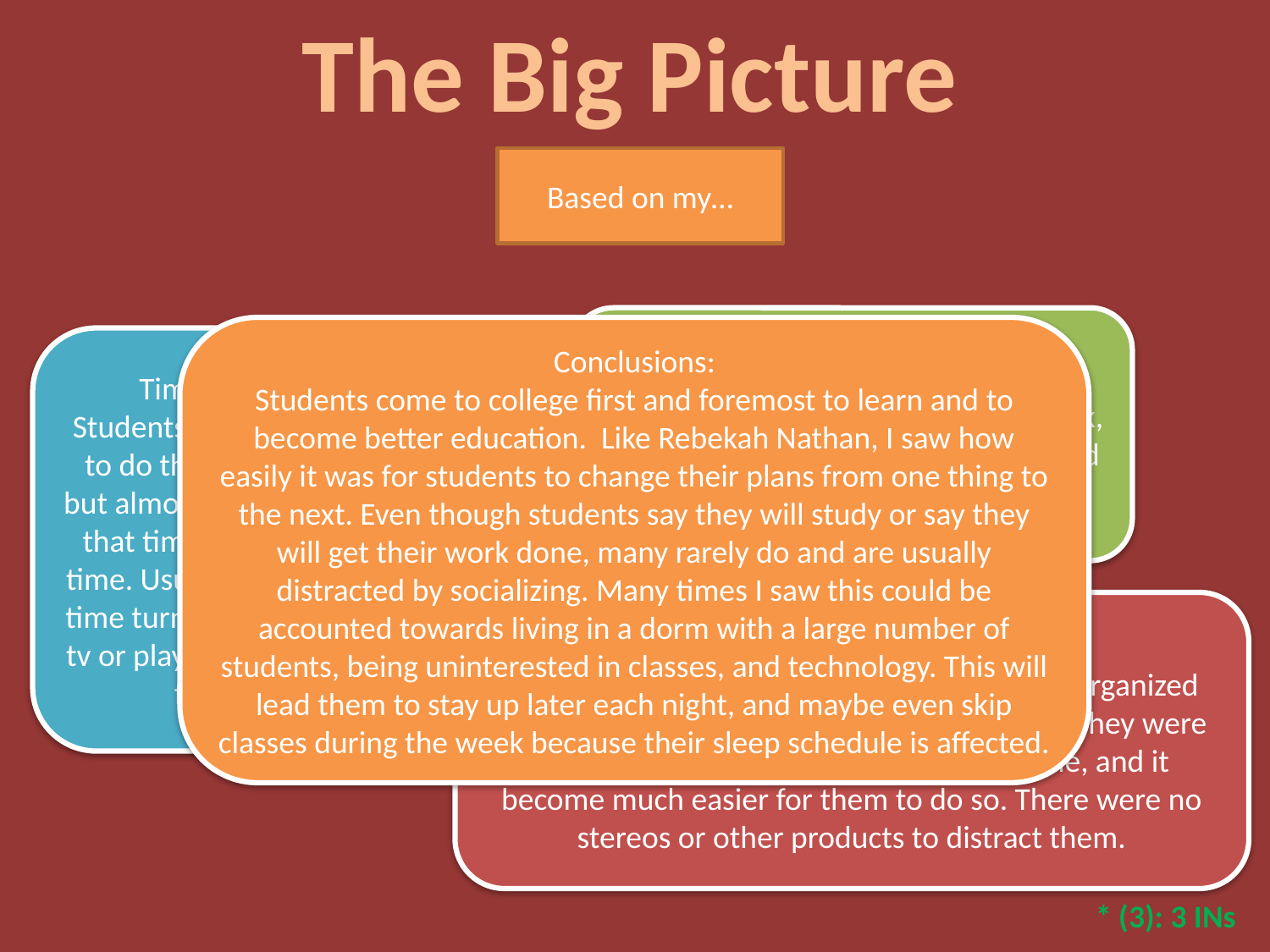

The Big Picture
Based on my…
Interviews:
Students said they try to do their work, but it’s much easier to just give up and hang out with friends and have fun.
Conclusions:
Students come to college first and foremost to learn and to become better education.  Like Rebekah Nathan, I saw how easily it was for students to change their plans from one thing to the next. Even though students say they will study or say they will get their work done, many rarely do and are usually distracted by socializing. Many times I saw this could be accounted towards living in a dorm with a large number of students, being uninterested in classes, and technology. This will lead them to stay up later each night, and maybe even skip classes during the week because their sleep schedule is affected.
Time Diaries:
Students set aside time to do their classwork, but almost always attach that time to their free time. Usually their study time turns into watching tv or playing games with friends.
Pictures:
Students who reserve their desk area for an organized work place tended to actually do their work. They were more dedicated to getting their work done, and it become much easier for them to do so. There were no stereos or other products to distract them.
* (3): 3 INs